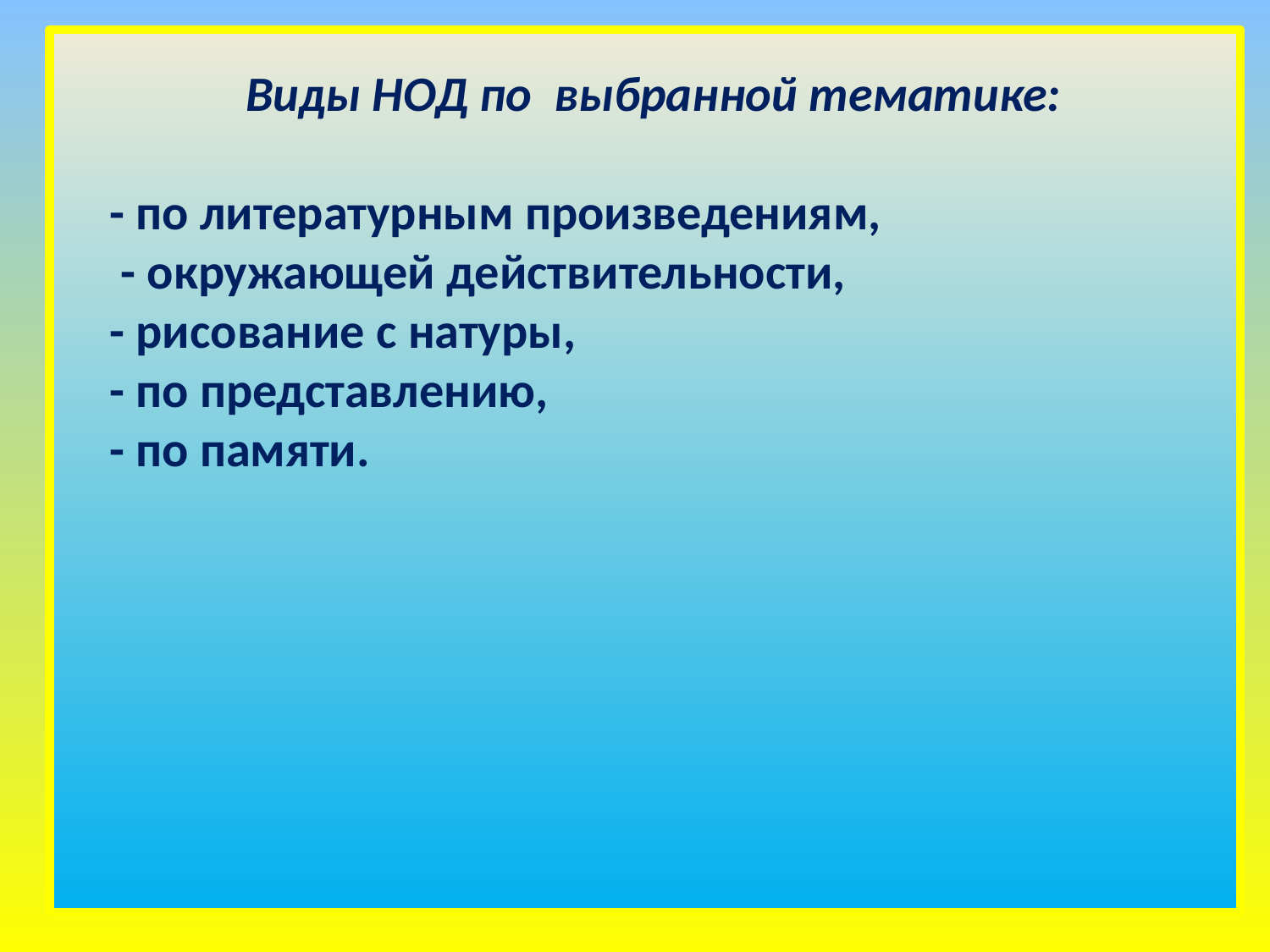

Виды НОД по  выбранной тематике:

- по литературным произведениям,
 - окружающей действительности,
- рисование с натуры,
- по представлению,
- по памяти.
14